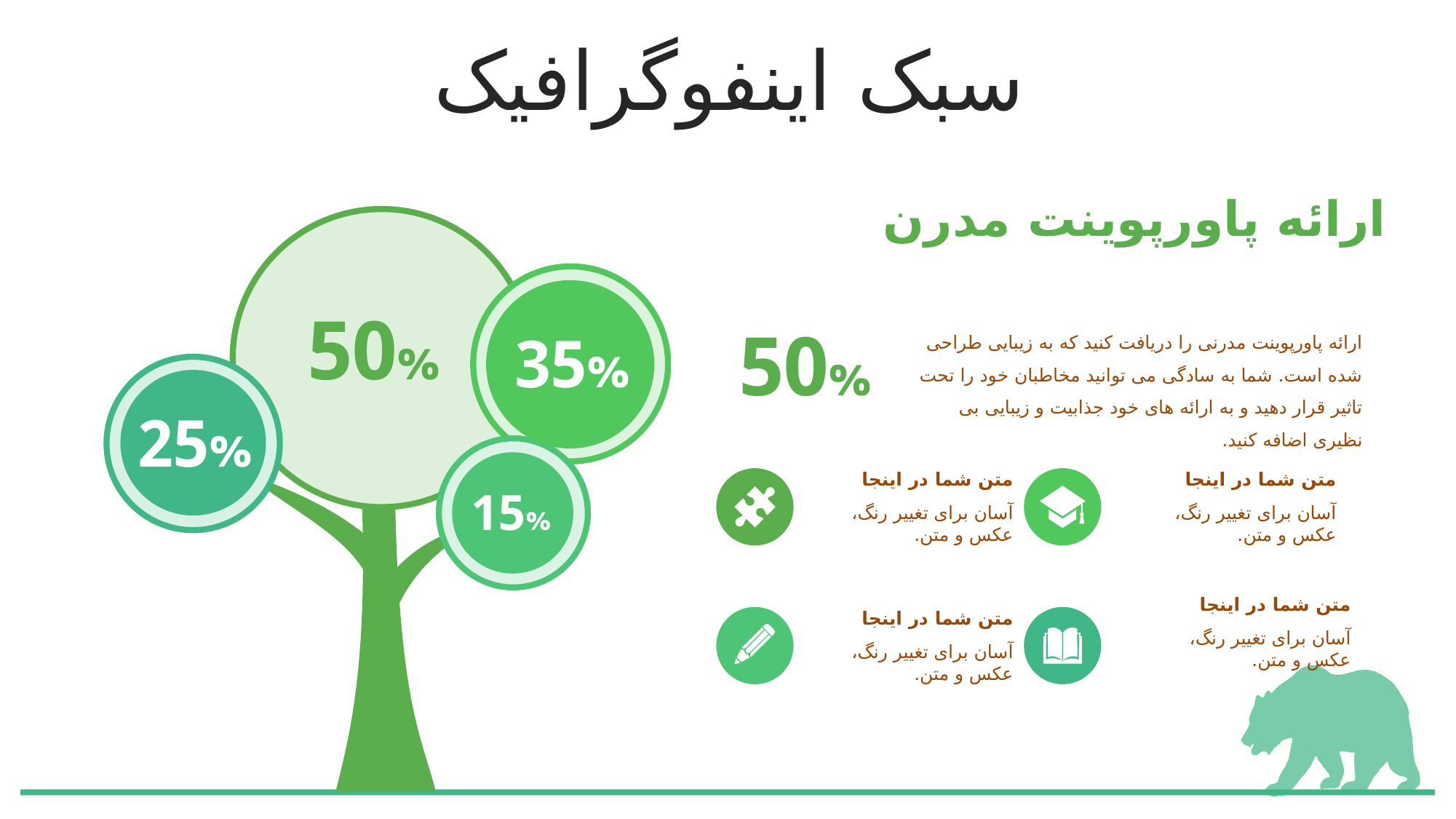

سبک اینفوگرافیک
ارائه پاورپوینت مدرن

50%
50%
ارائه پاورپوینت مدرنی را دریافت کنید که به زیبایی طراحی شده است. شما به سادگی می توانید مخاطبان خود را تحت تاثیر قرار دهید و به ارائه های خود جذابیت و زیبایی بی نظیری اضافه کنید.
35%

25%

متن شما در اینجا
آسان برای تغییر رنگ، عکس و متن.
متن شما در اینجا
آسان برای تغییر رنگ، عکس و متن.

15%

متن شما در اینجا
آسان برای تغییر رنگ، عکس و متن.
متن شما در اینجا
آسان برای تغییر رنگ، عکس و متن.